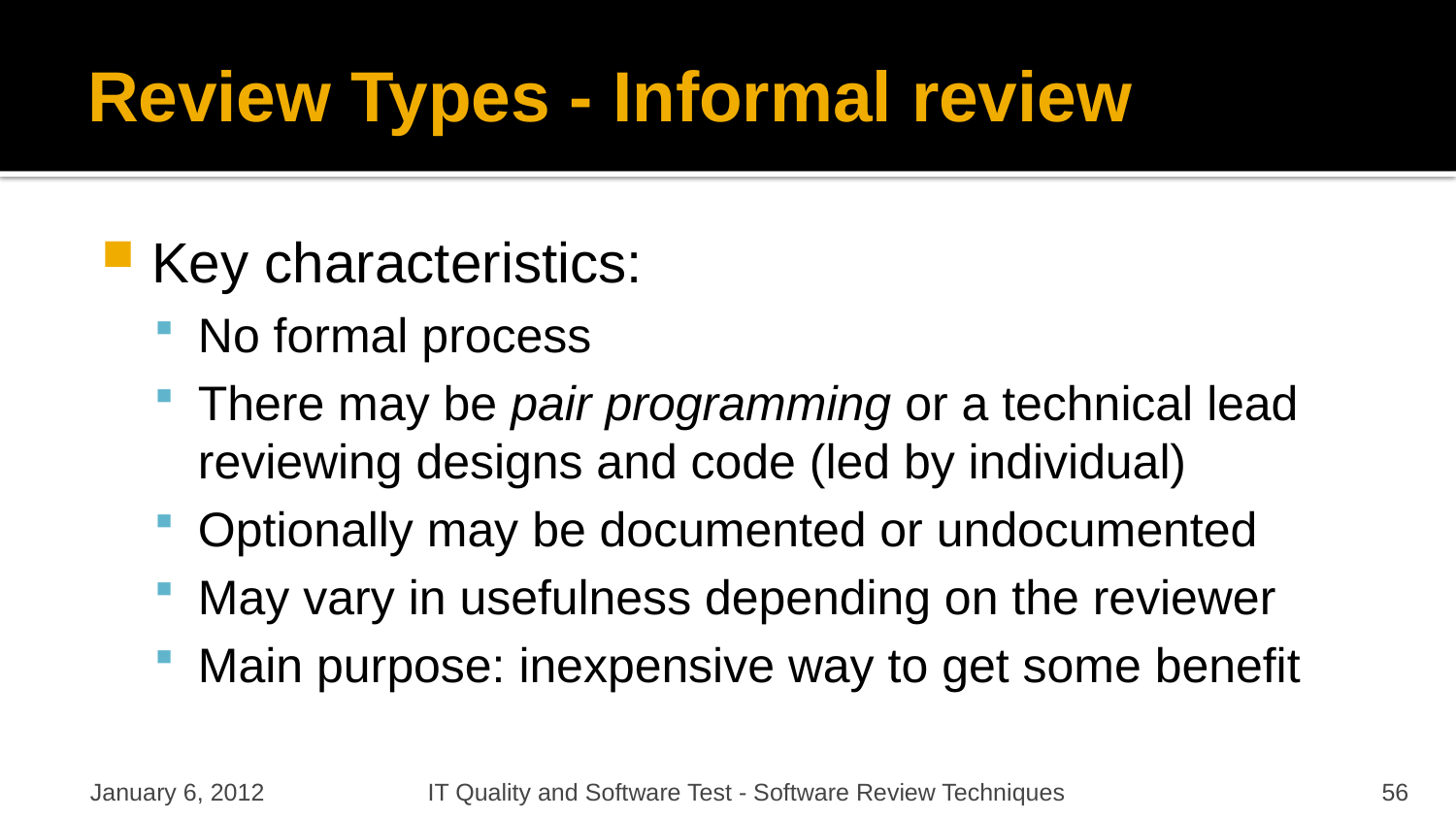

# Review Types - Informal review
Key characteristics:
No formal process
There may be pair programming or a technical lead reviewing designs and code (led by individual)
Optionally may be documented or undocumented
May vary in usefulness depending on the reviewer
Main purpose: inexpensive way to get some benefit

January 6, 2012
IT Quality and Software Test - Software Review Techniques
56